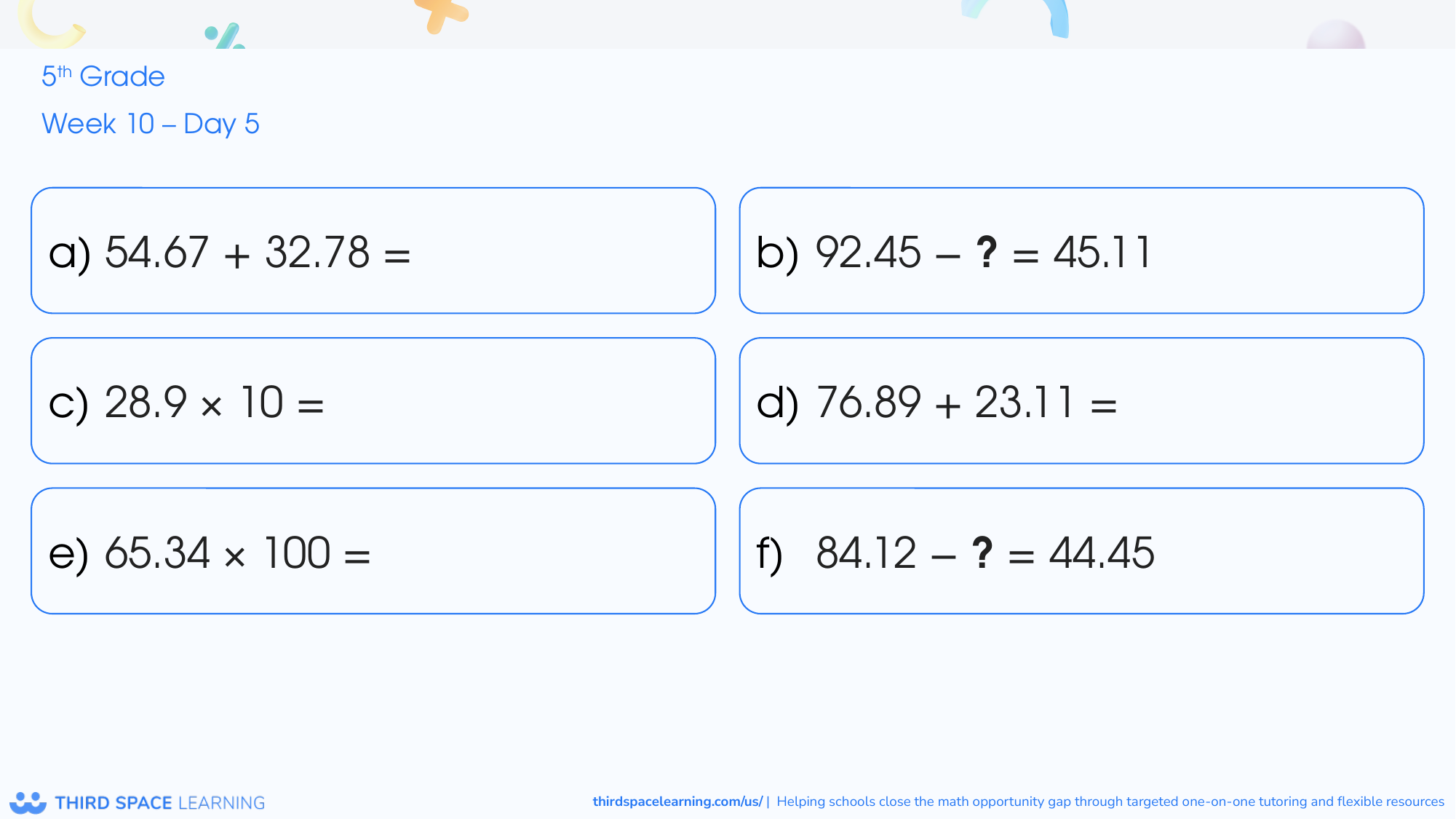

5th Grade
Week 10 – Day 5
54.67 + 32.78 =
92.45 − ? = 45.11
28.9 × 10 =
76.89 + 23.11 =
65.34 × 100 =
84.12 − ? = 44.45